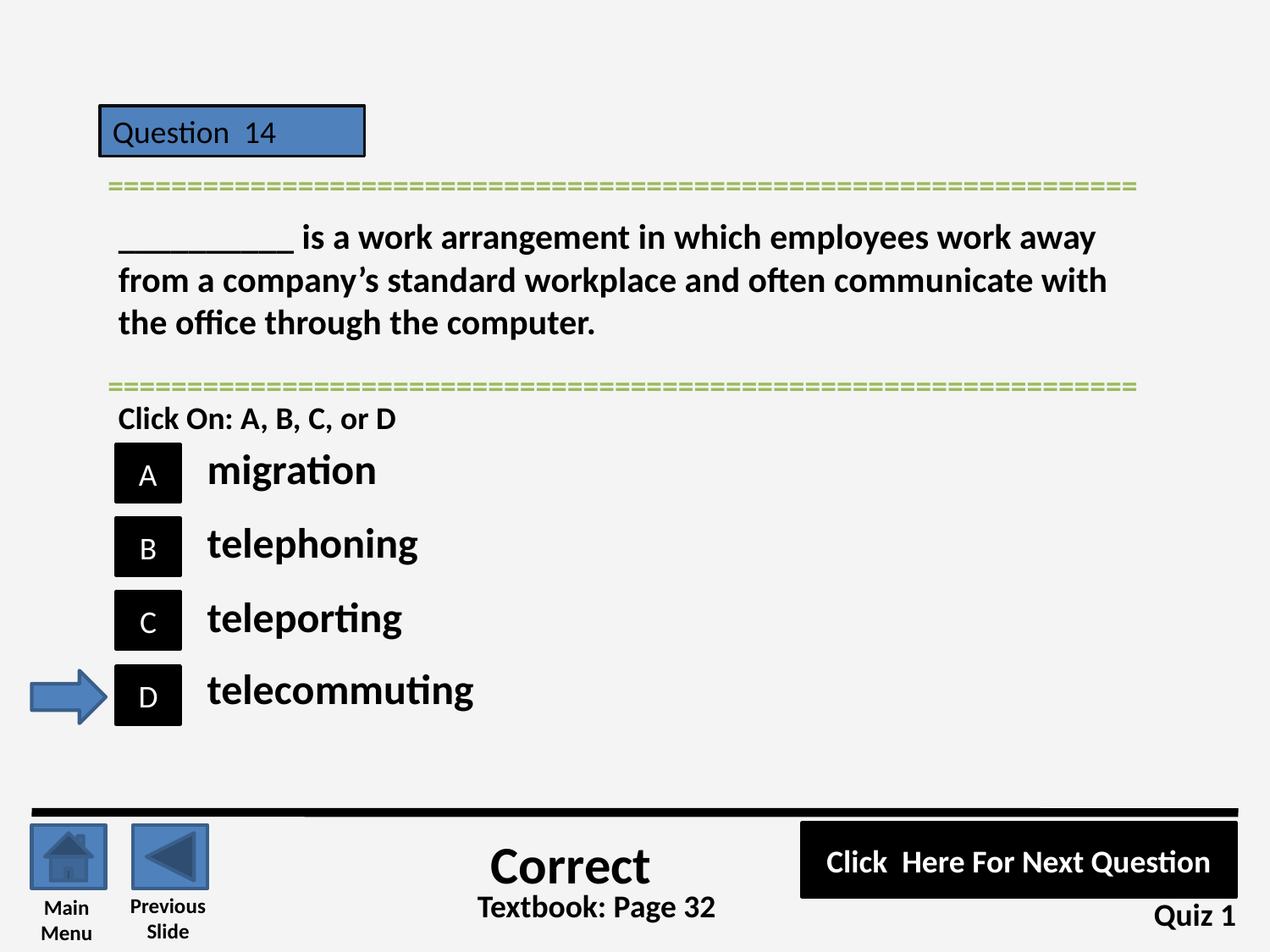

Question  14
=================================================================
__________ is a work arrangement in which employees work away from a company’s standard workplace and often communicate with the office through the computer.
=================================================================
Click On: A, B, C, or D

migration
A

telephoning
B

teleporting
C

telecommuting
D

Click  Here For Next Question

Correct
Textbook: Page 32
Previous
Slide
Main
Menu
Quiz 1